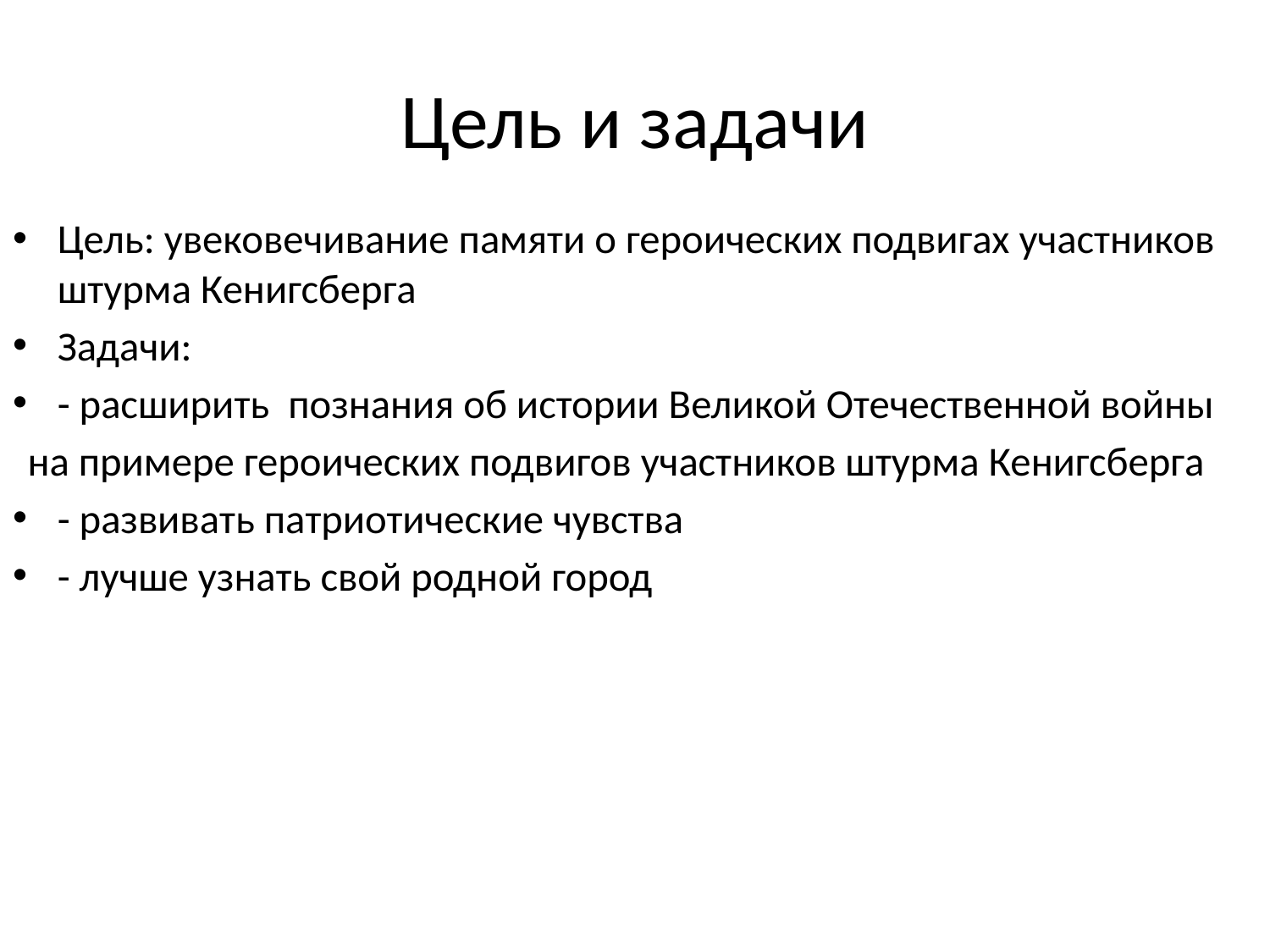

# Цель и задачи
Цель: увековечивание памяти о героических подвигах участников штурма Кенигсберга
Задачи:
- расширить  познания об истории Великой Отечественной войны
на примере героических подвигов участников штурма Кенигсберга
- развивать патриотические чувства
- лучше узнать свой родной город